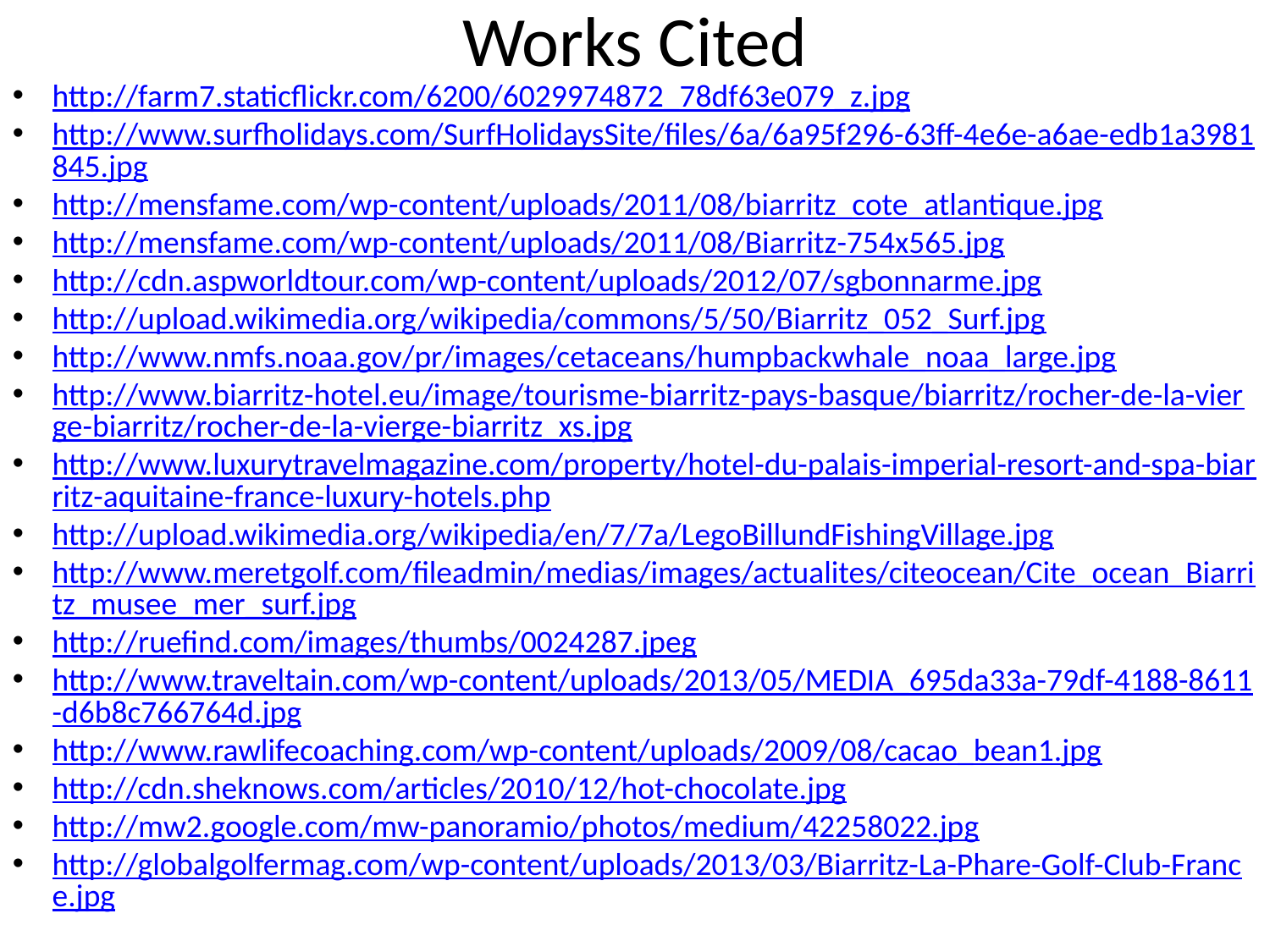

Works Cited
http://farm7.staticflickr.com/6200/6029974872_78df63e079_z.jpg
http://www.surfholidays.com/SurfHolidaysSite/files/6a/6a95f296-63ff-4e6e-a6ae-edb1a3981845.jpg
http://mensfame.com/wp-content/uploads/2011/08/biarritz_cote_atlantique.jpg
http://mensfame.com/wp-content/uploads/2011/08/Biarritz-754x565.jpg
http://cdn.aspworldtour.com/wp-content/uploads/2012/07/sgbonnarme.jpg
http://upload.wikimedia.org/wikipedia/commons/5/50/Biarritz_052_Surf.jpg
http://www.nmfs.noaa.gov/pr/images/cetaceans/humpbackwhale_noaa_large.jpg
http://www.biarritz-hotel.eu/image/tourisme-biarritz-pays-basque/biarritz/rocher-de-la-vierge-biarritz/rocher-de-la-vierge-biarritz_xs.jpg
http://www.luxurytravelmagazine.com/property/hotel-du-palais-imperial-resort-and-spa-biarritz-aquitaine-france-luxury-hotels.php
http://upload.wikimedia.org/wikipedia/en/7/7a/LegoBillundFishingVillage.jpg
http://www.meretgolf.com/fileadmin/medias/images/actualites/citeocean/Cite_ocean_Biarritz_musee_mer_surf.jpg
http://ruefind.com/images/thumbs/0024287.jpeg
http://www.traveltain.com/wp-content/uploads/2013/05/MEDIA_695da33a-79df-4188-8611-d6b8c766764d.jpg
http://www.rawlifecoaching.com/wp-content/uploads/2009/08/cacao_bean1.jpg
http://cdn.sheknows.com/articles/2010/12/hot-chocolate.jpg
http://mw2.google.com/mw-panoramio/photos/medium/42258022.jpg
http://globalgolfermag.com/wp-content/uploads/2013/03/Biarritz-La-Phare-Golf-Club-France.jpg